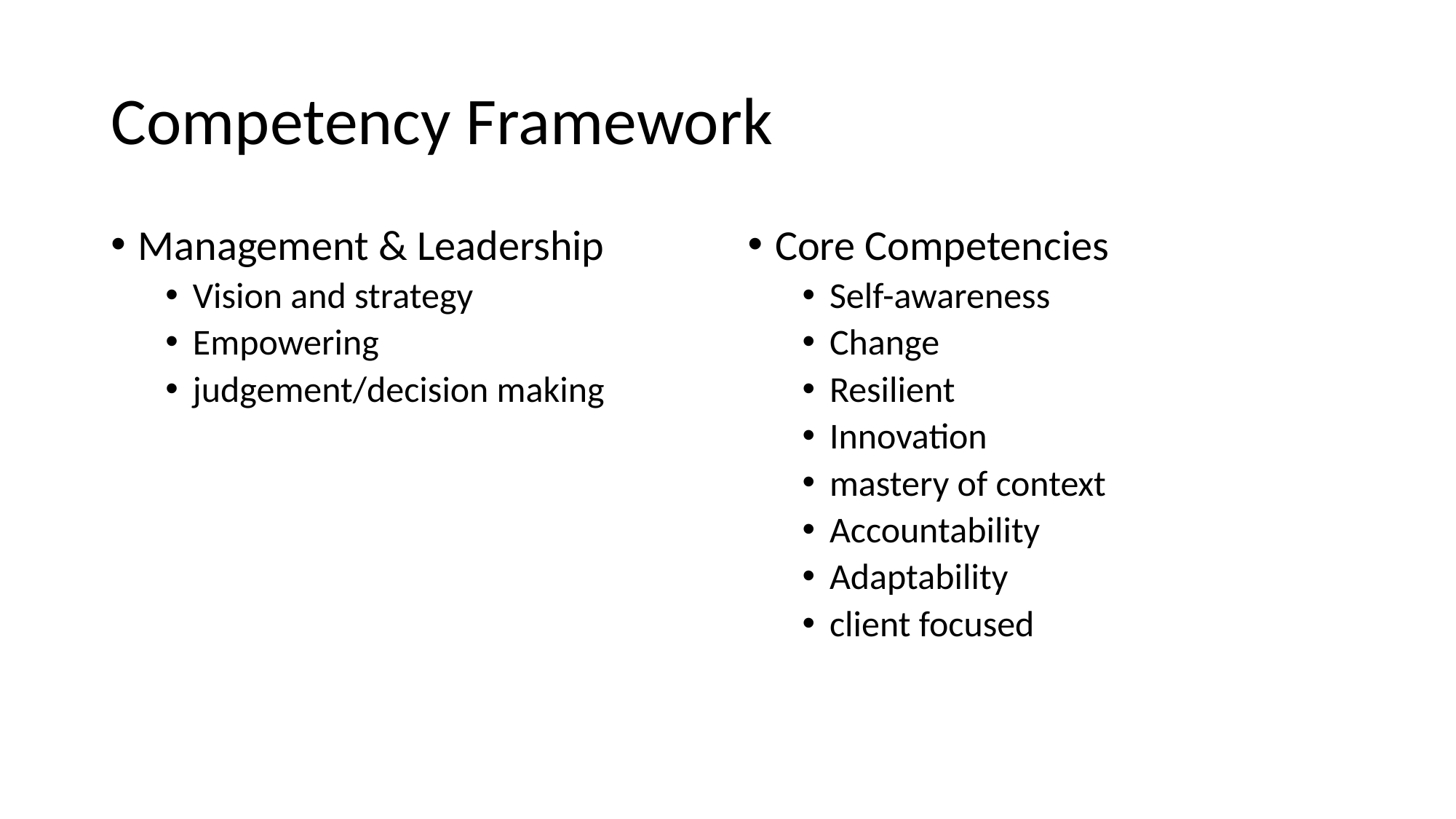

# Competency Framework
Management & Leadership
Vision and strategy
Empowering
judgement/decision making
Core Competencies
Self-awareness
Change
Resilient
Innovation
mastery of context
Accountability
Adaptability
client focused